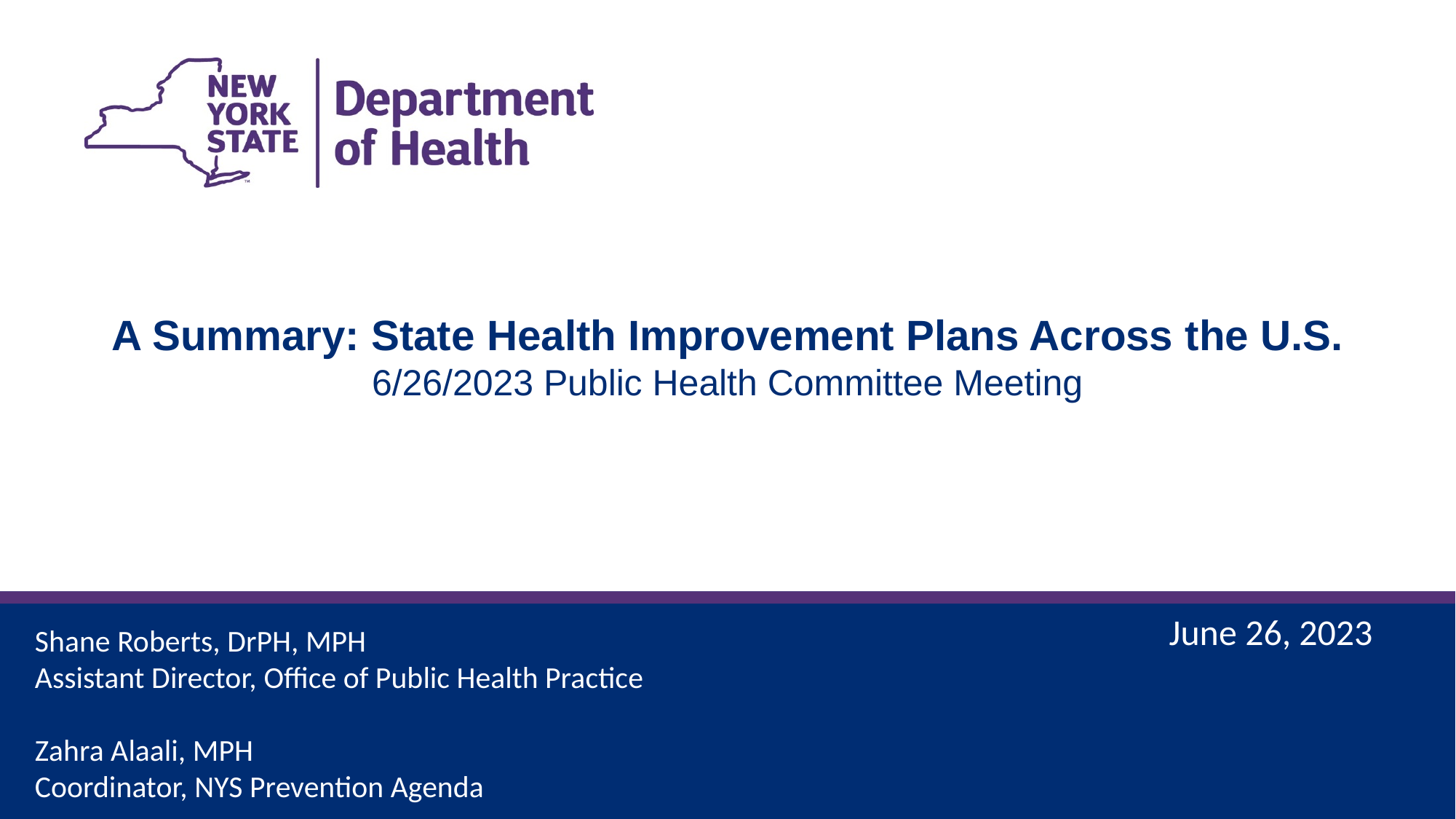

A Summary: State Health Improvement Plans Across the U.S.
6/26/2023 Public Health Committee Meeting
June 26, 2023
Shane Roberts, DrPH, MPH
Assistant Director, Office of Public Health Practice

Zahra Alaali, MPH
Coordinator, NYS Prevention Agenda